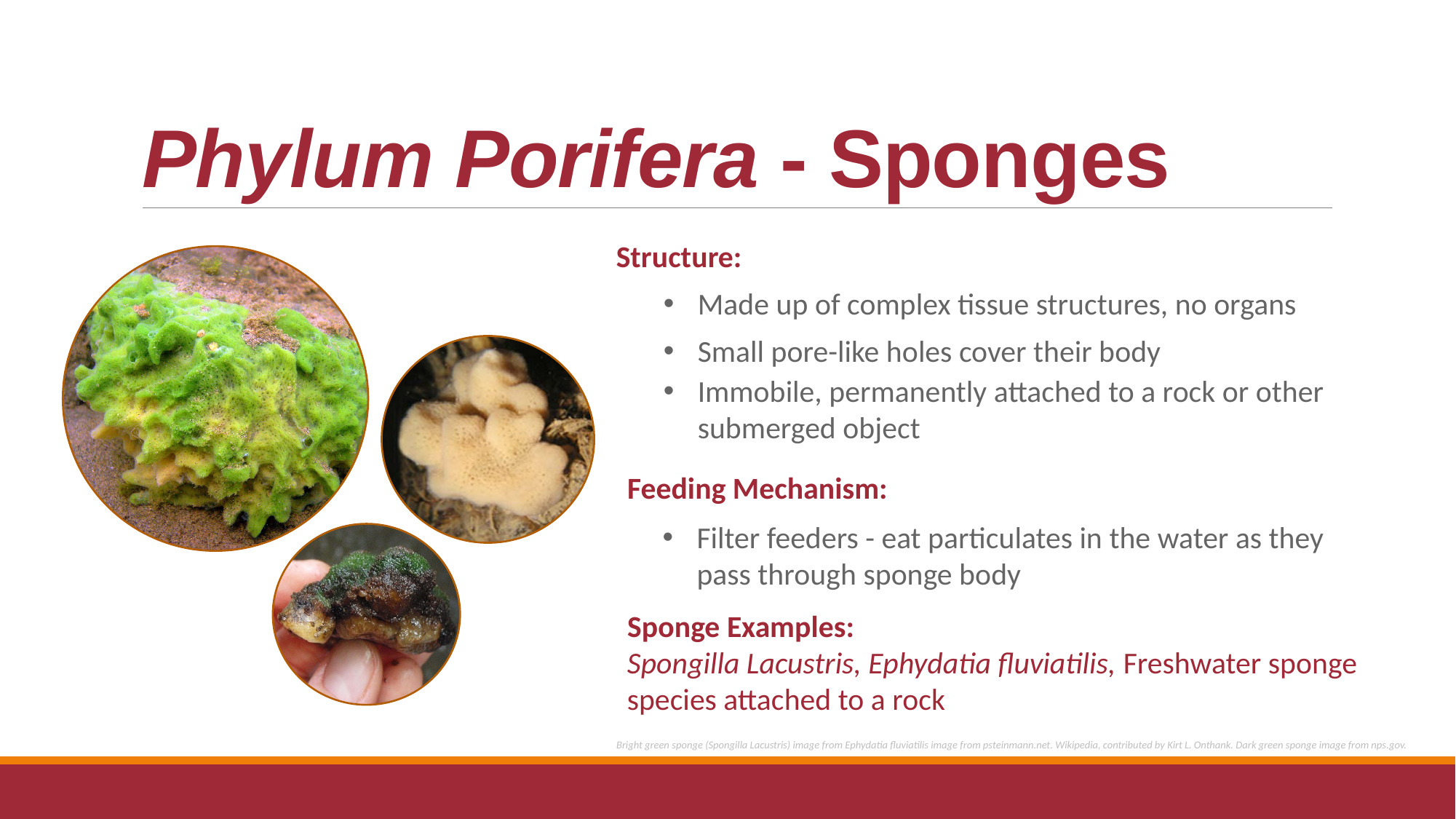

Phylum Porifera - Sponges
Structure:

Made up of complex tissue structures, no organs
Small pore-like holes cover their body

Immobile, permanently attached to a rock or other submerged object
Feeding Mechanism:
Filter feeders - eat particulates in the water as they pass through sponge body

Sponge Examples:
Spongilla Lacustris, Ephydatia fluviatilis, Freshwater sponge species attached to a rock
Bright green sponge (Spongilla Lacustris) image from Ephydatia fluviatilis image from psteinmann.net. Wikipedia, contributed by Kirt L. Onthank. Dark green sponge image from nps.gov.